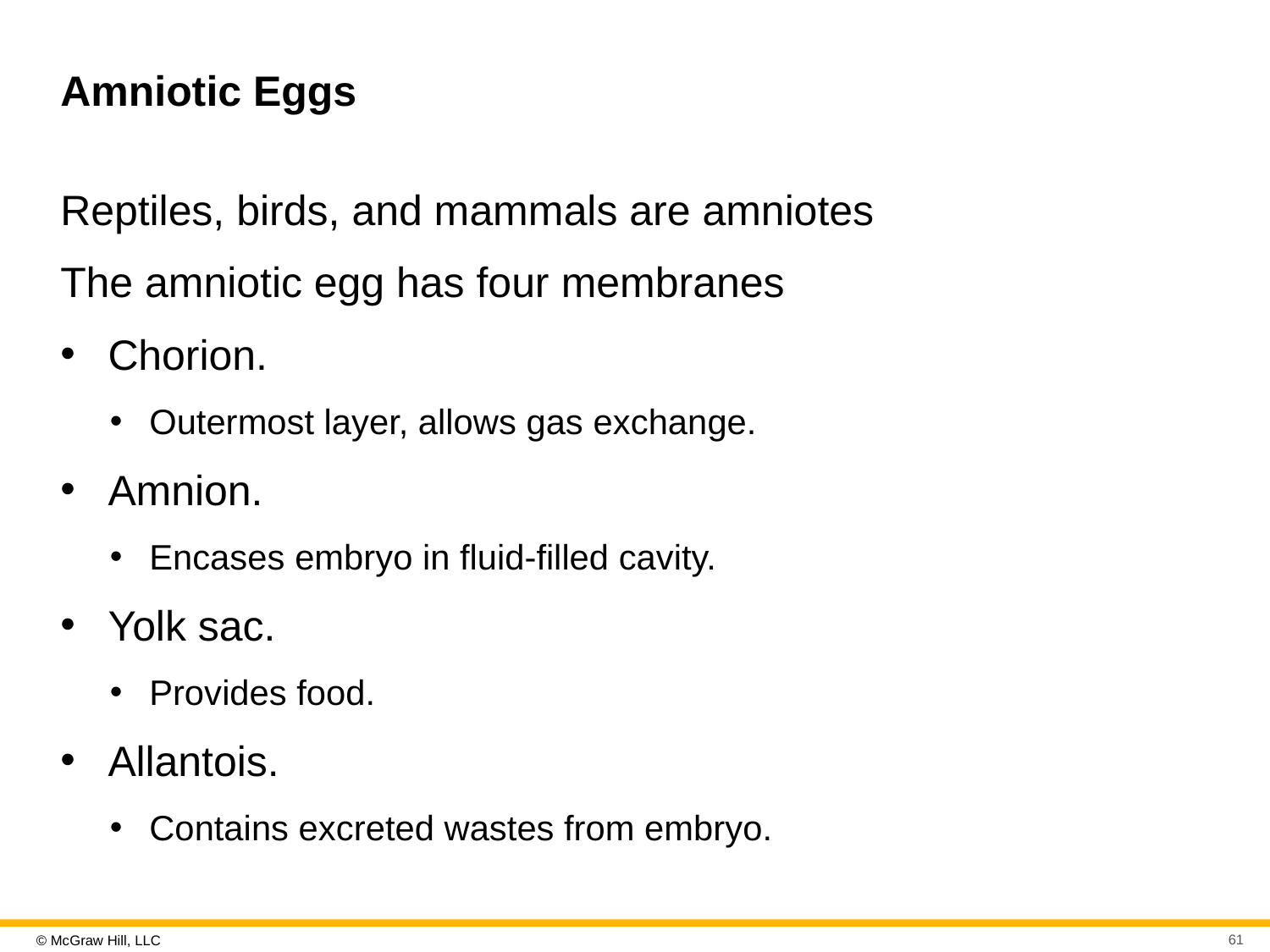

# Amniotic Eggs
Reptiles, birds, and mammals are amniotes
The amniotic egg has four membranes
Chorion.
Outermost layer, allows gas exchange.
Amnion.
Encases embryo in fluid-filled cavity.
Yolk sac.
Provides food.
Allantois.
Contains excreted wastes from embryo.
61